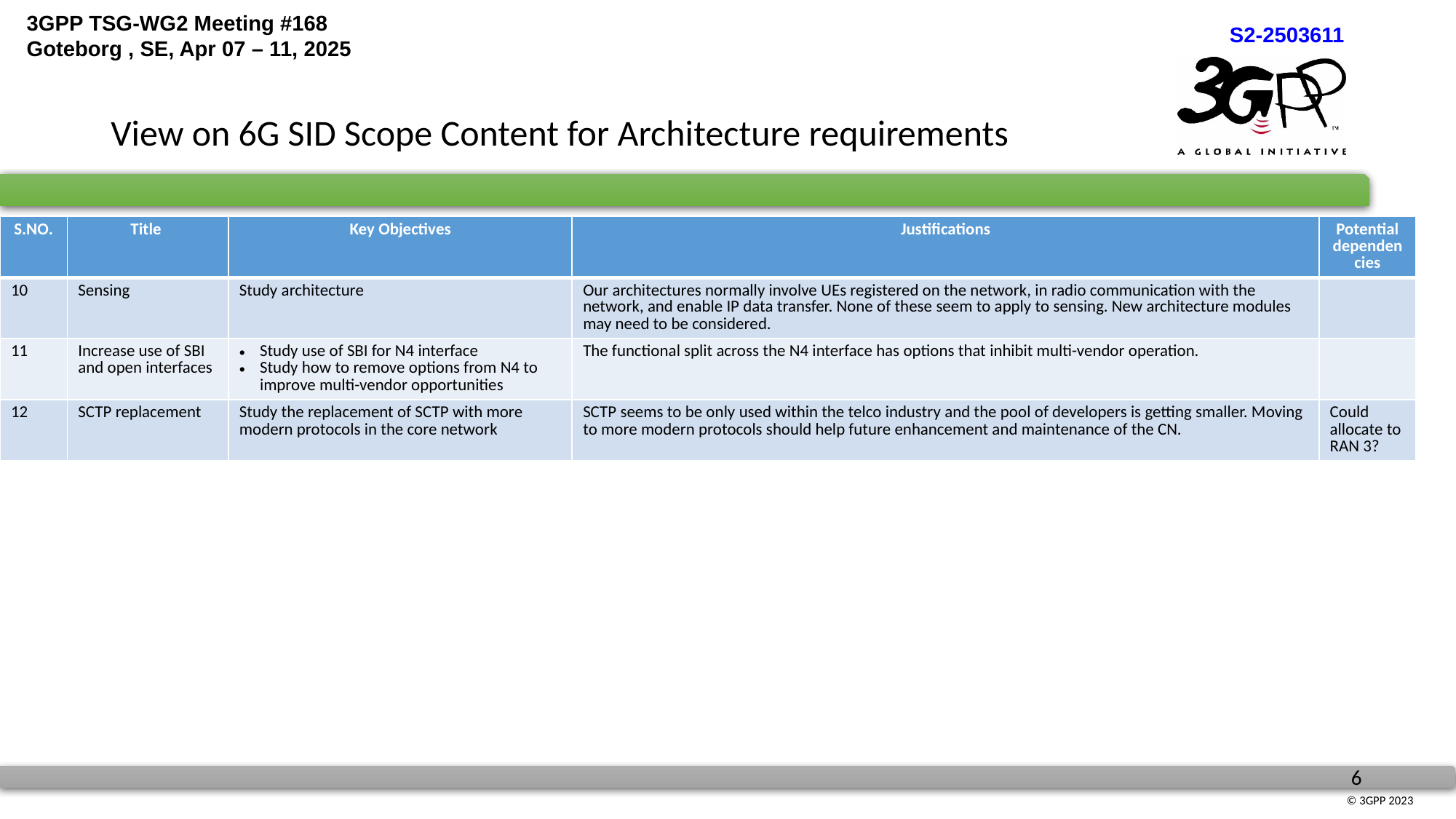

# View on 6G SID Scope Content for Architecture requirements
| S.NO. | Title | Key Objectives | Justifications | Potential dependencies |
| --- | --- | --- | --- | --- |
| 10 | Sensing | Study architecture | Our architectures normally involve UEs registered on the network, in radio communication with the network, and enable IP data transfer. None of these seem to apply to sensing. New architecture modules may need to be considered. |  |
| 11 | Increase use of SBI and open interfaces | Study use of SBI for N4 interface Study how to remove options from N4 to improve multi-vendor opportunities | The functional split across the N4 interface has options that inhibit multi-vendor operation. |  |
| 12 | SCTP replacement | Study the replacement of SCTP with more modern protocols in the core network | SCTP seems to be only used within the telco industry and the pool of developers is getting smaller. Moving to more modern protocols should help future enhancement and maintenance of the CN. | Could allocate to RAN 3? |